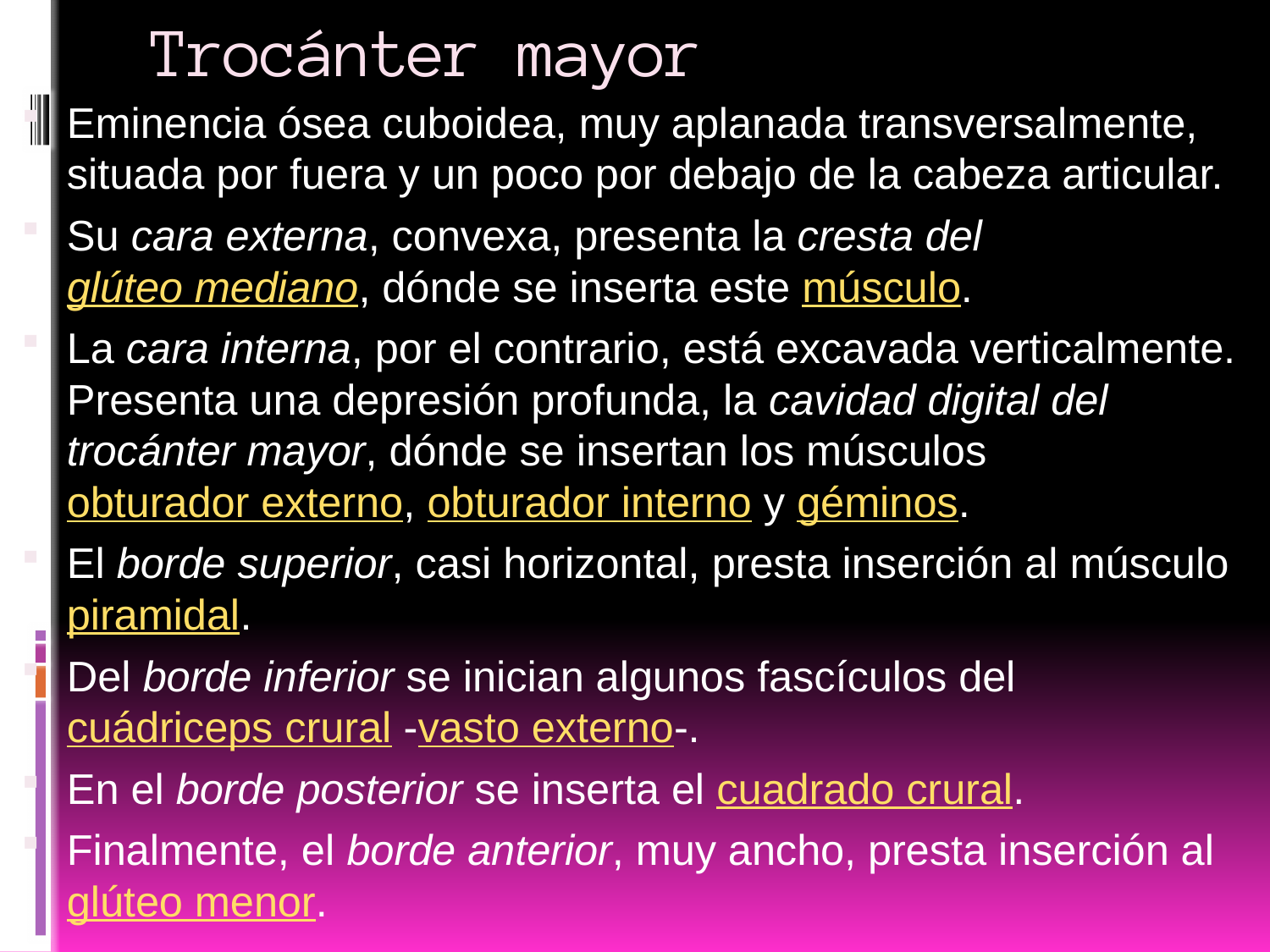

# Trocánter mayor
Eminencia ósea cuboidea, muy aplanada transversalmente, situada por fuera y un poco por debajo de la cabeza articular.
Su cara externa, convexa, presenta la cresta del glúteo mediano, dónde se inserta este músculo.
La cara interna, por el contrario, está excavada verticalmente. Presenta una depresión profunda, la cavidad digital del trocánter mayor, dónde se insertan los músculos obturador externo, obturador interno y géminos.
El borde superior, casi horizontal, presta inserción al músculo piramidal.
Del borde inferior se inician algunos fascículos del cuádriceps crural -vasto externo-.
En el borde posterior se inserta el cuadrado crural.
Finalmente, el borde anterior, muy ancho, presta inserción al glúteo menor.